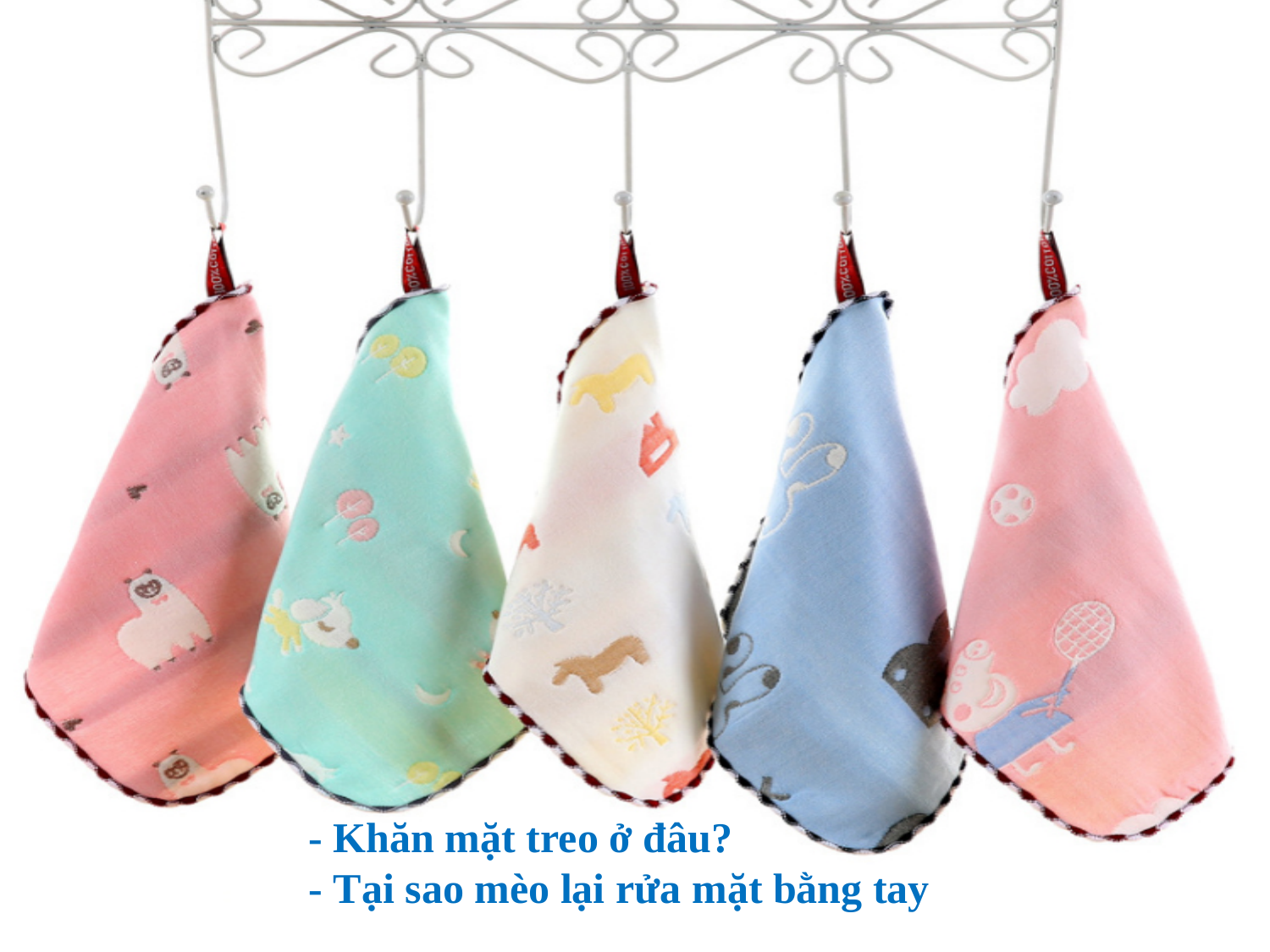

- Khăn mặt treo ở đâu?
- Tại sao mèo lại rửa mặt bằng tay